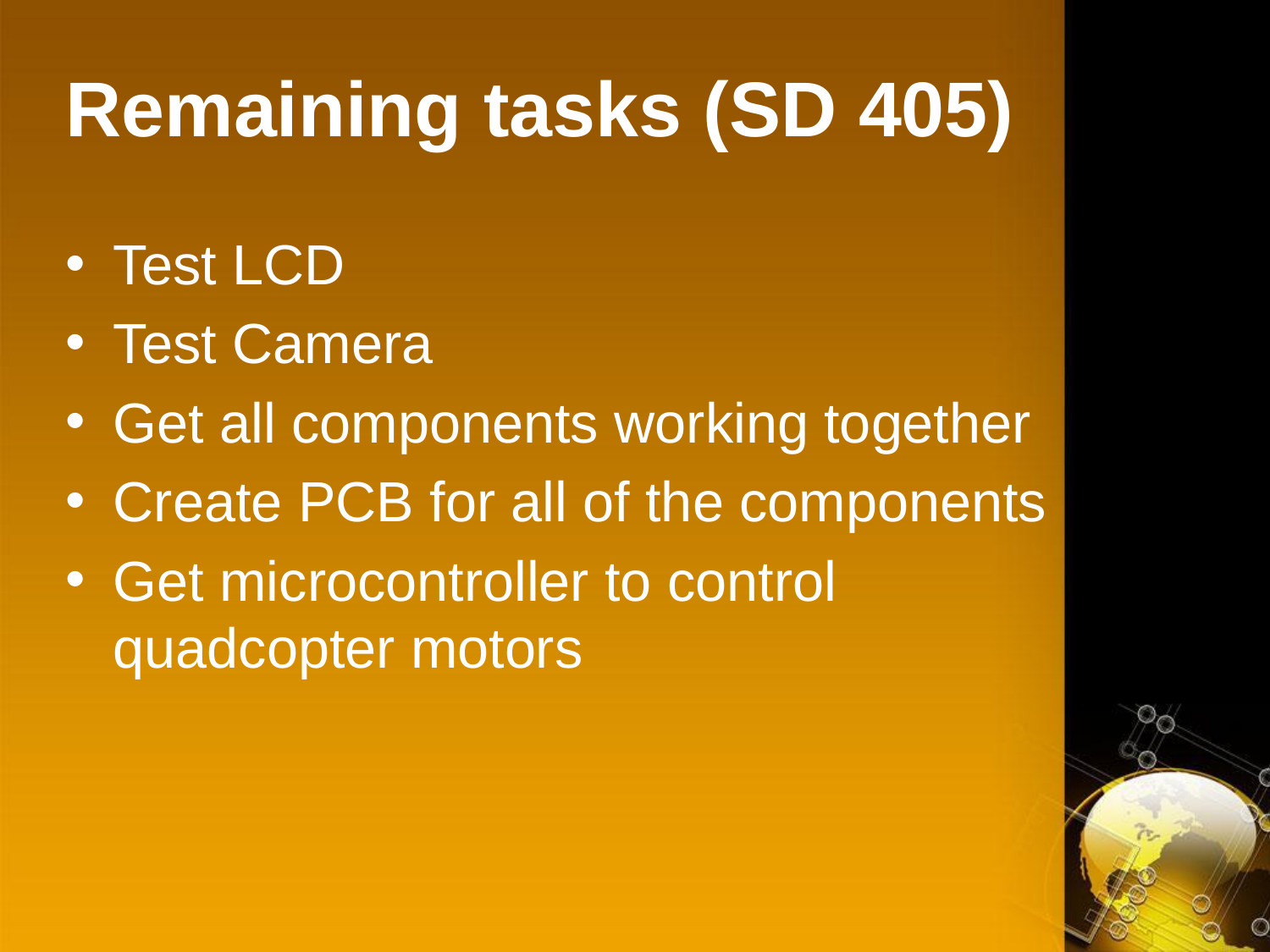

# Remaining tasks (SD 405)
Test LCD
Test Camera
Get all components working together
Create PCB for all of the components
Get microcontroller to control quadcopter motors